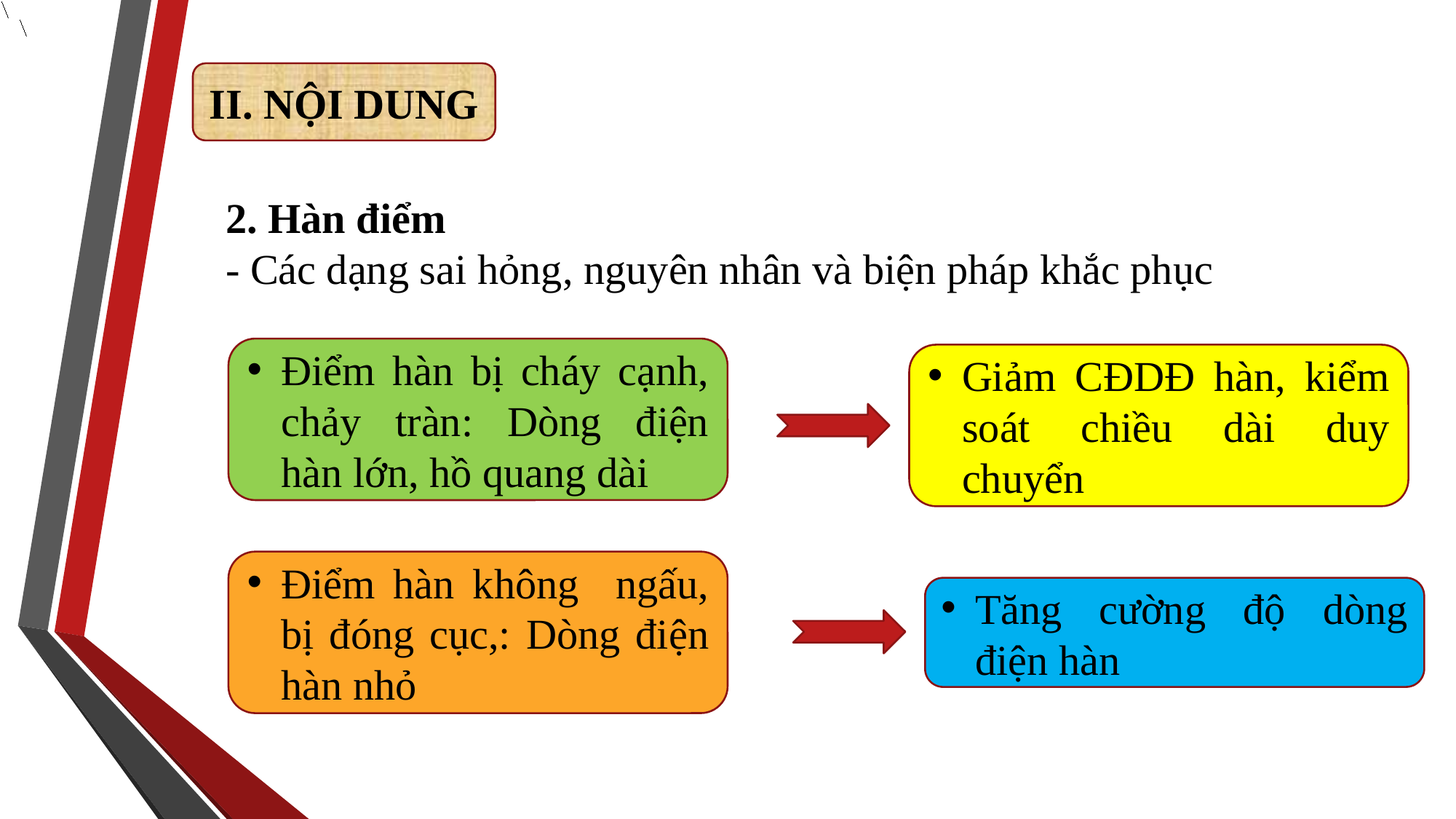

II. NỘI DUNG
2. Hàn điểm
- Các dạng sai hỏng, nguyên nhân và biện pháp khắc phục
Điểm hàn bị cháy cạnh, chảy tràn: Dòng điện hàn lớn, hồ quang dài
Giảm CĐDĐ hàn, kiểm soát chiều dài duy chuyển

Điểm hàn không  ngấu, bị đóng cục,: Dòng điện hàn nhỏ
Tăng cường độ dòng điện hàn